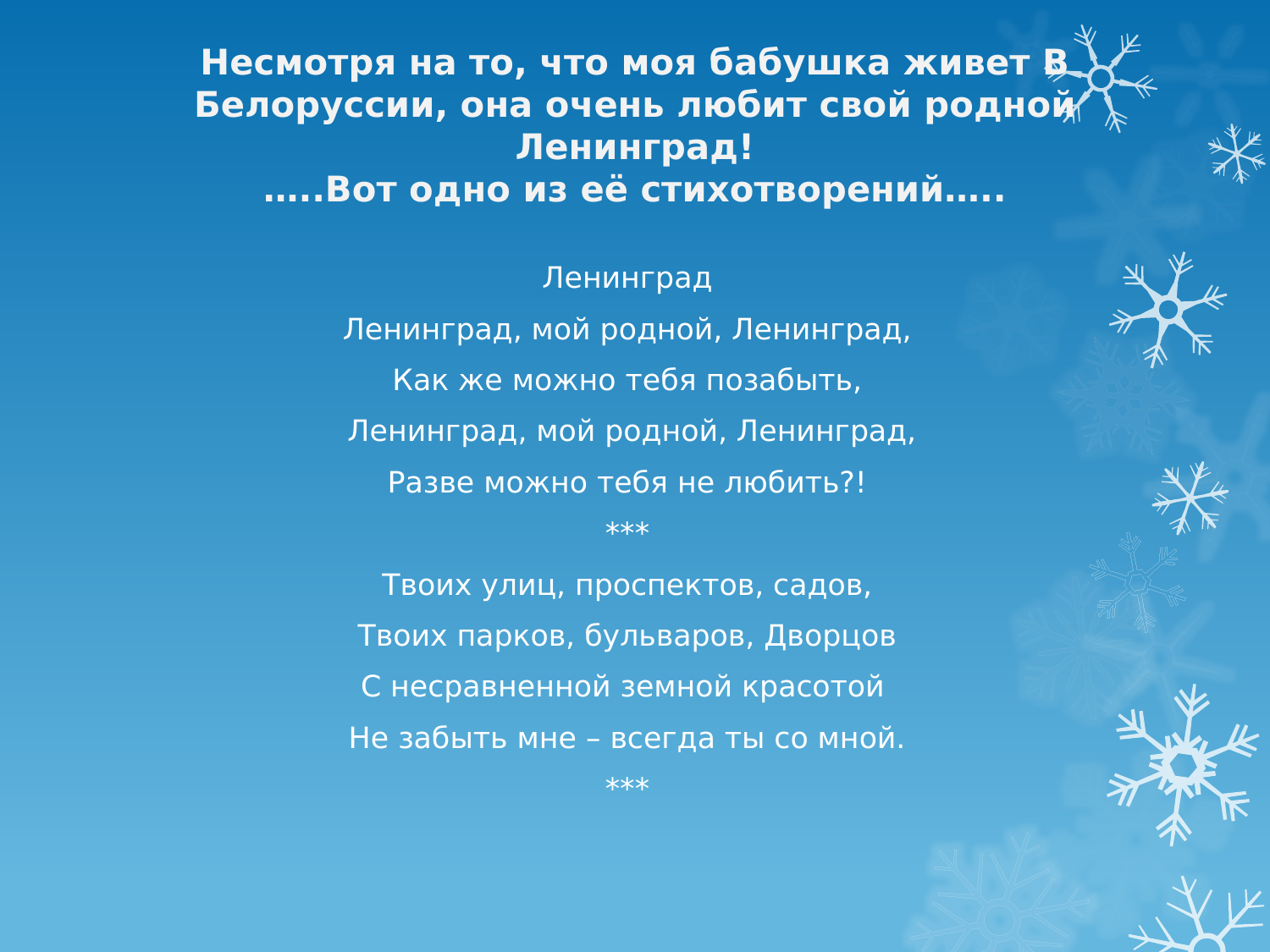

# Несмотря на то, что моя бабушка живет В Белоруссии, она очень любит свой родной Ленинград! …..Вот одно из её стихотворений…..
Ленинград
Ленинград, мой родной, Ленинград,
Как же можно тебя позабыть,
 Ленинград, мой родной, Ленинград,
Разве можно тебя не любить?!
***
Твоих улиц, проспектов, садов,
Твоих парков, бульваров, Дворцов
С несравненной земной красотой
Не забыть мне – всегда ты со мной.
***